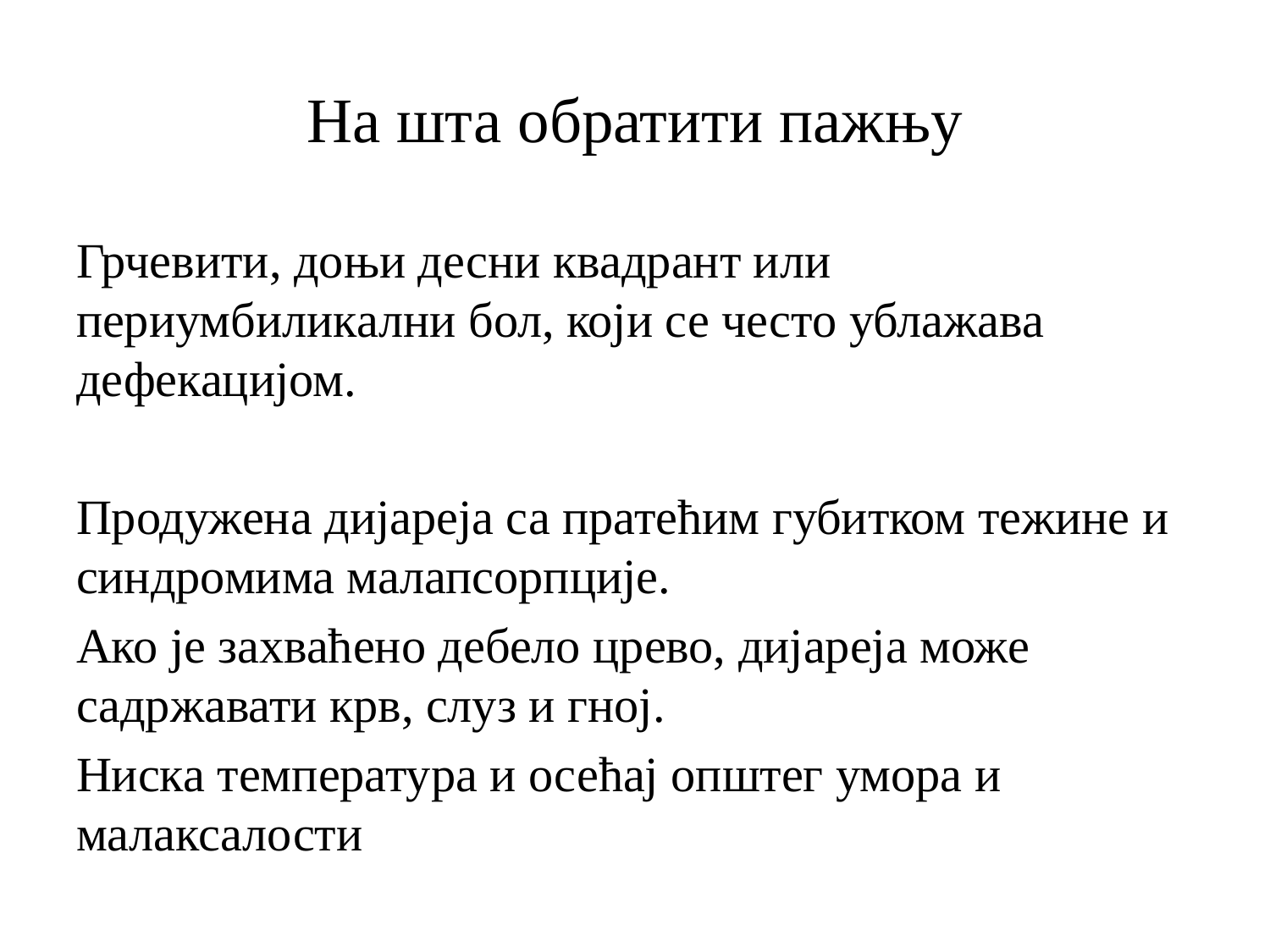

# На шта обратити пажњу
Грчевити, доњи десни квадрант или периумбиликални бол, који се често ублажава дефекацијом.

Продужена дијареја са пратећим губитком тежине и синдромима малапсорпције.
Ако је захваћено дебело црево, дијареја може садржавати крв, слуз и гној.
Ниска температура и осећај општег умора и малаксалости